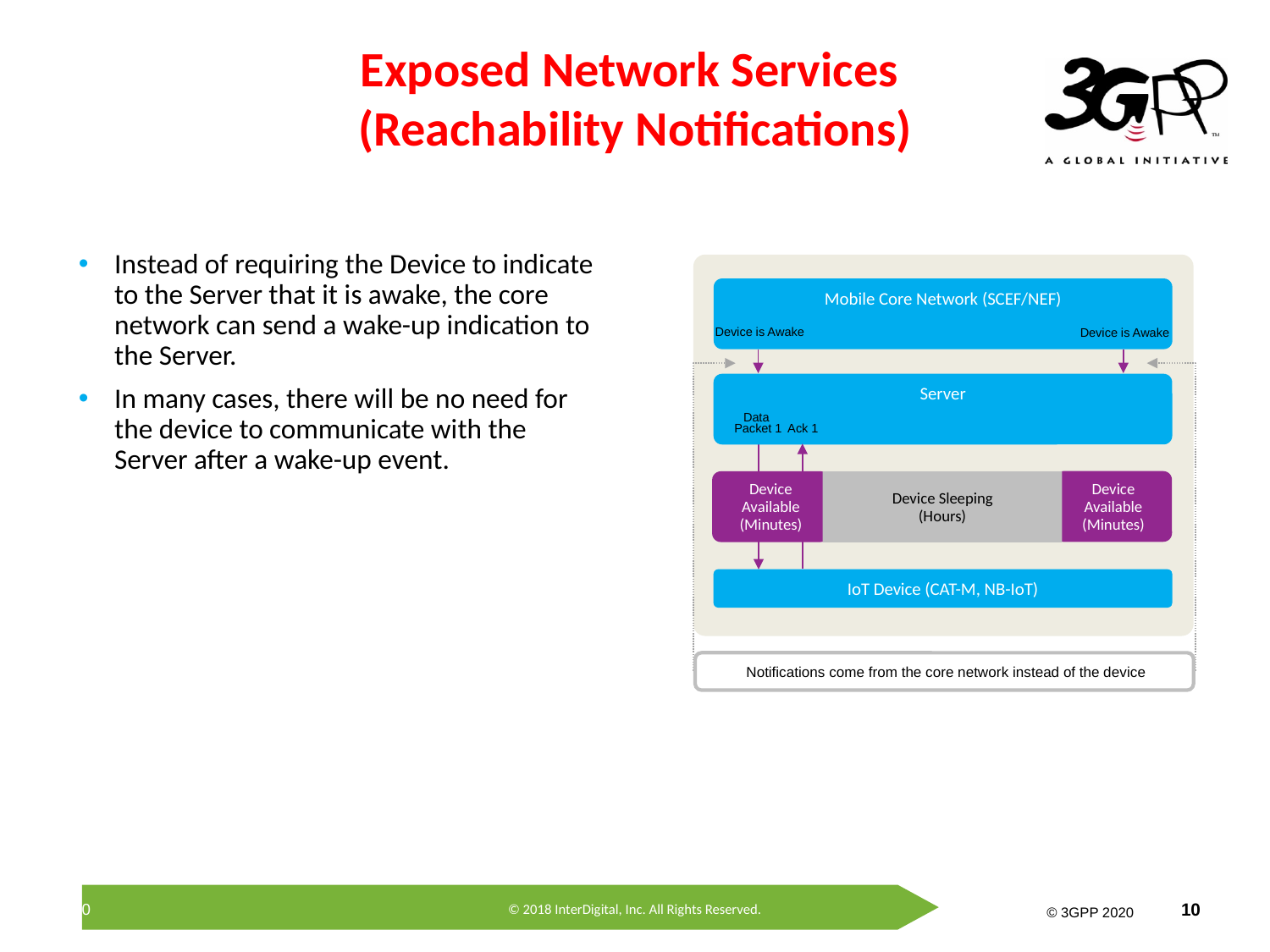

# Exposed Network Services (Reachability Notifications)
Instead of requiring the Device to indicate to the Server that it is awake, the core network can send a wake-up indication to the Server.
In many cases, there will be no need for the device to communicate with the Server after a wake-up event.

Mobile Core Network (SCEF/NEF)
Device is Awake
Device is Awake
Server
Data
Packet 1
Ack 1
Device Available
(Minutes)
Device Available
(Minutes)
Device Sleeping
(Hours)
IoT Device (CAT-M, NB-IoT)

Notifications come from the core network instead of the device
10
© 2018 InterDigital, Inc. All Rights Reserved.